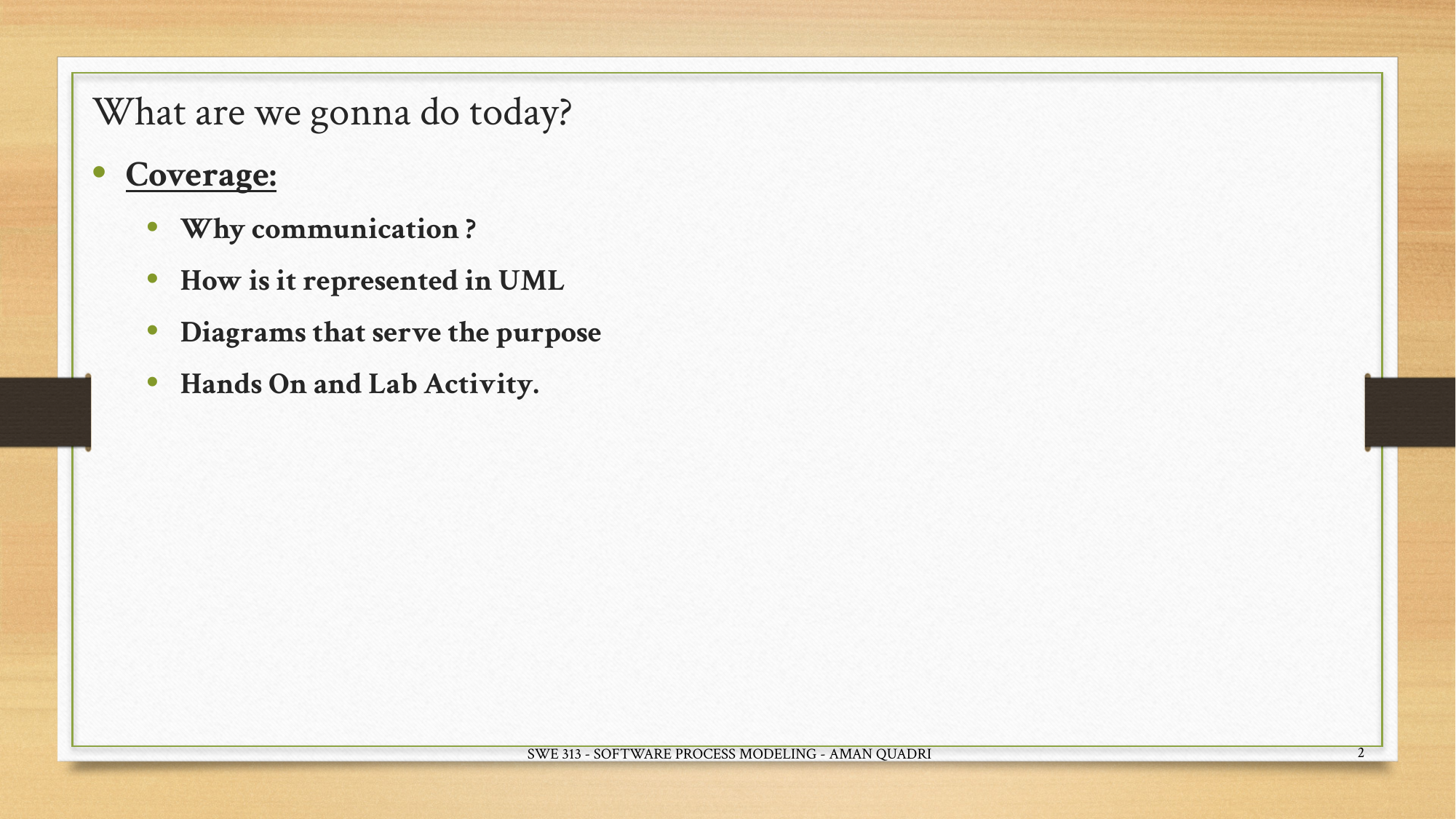

# What are we gonna do today?
Coverage:
Why communication ?
How is it represented in UML
Diagrams that serve the purpose
Hands On and Lab Activity.

2
SWE 313 - SOFTWARE PROCESS MODELING - AMAN QUADRI